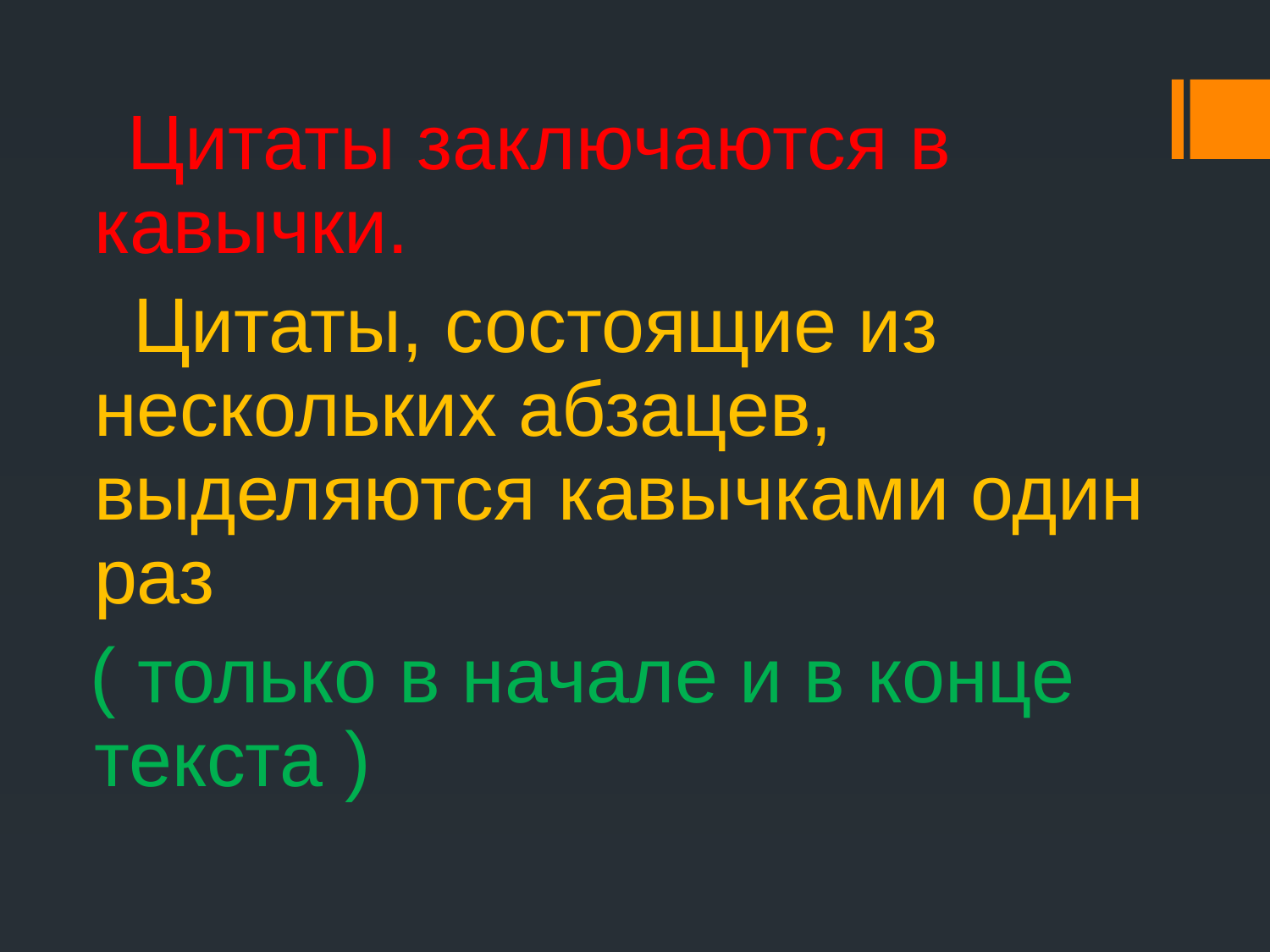

Цитаты заключаются в кавычки.
   Цитаты, состоящие из нескольких абзацев, выделяются кавычками один раз
 ( только в начале и в конце текста )